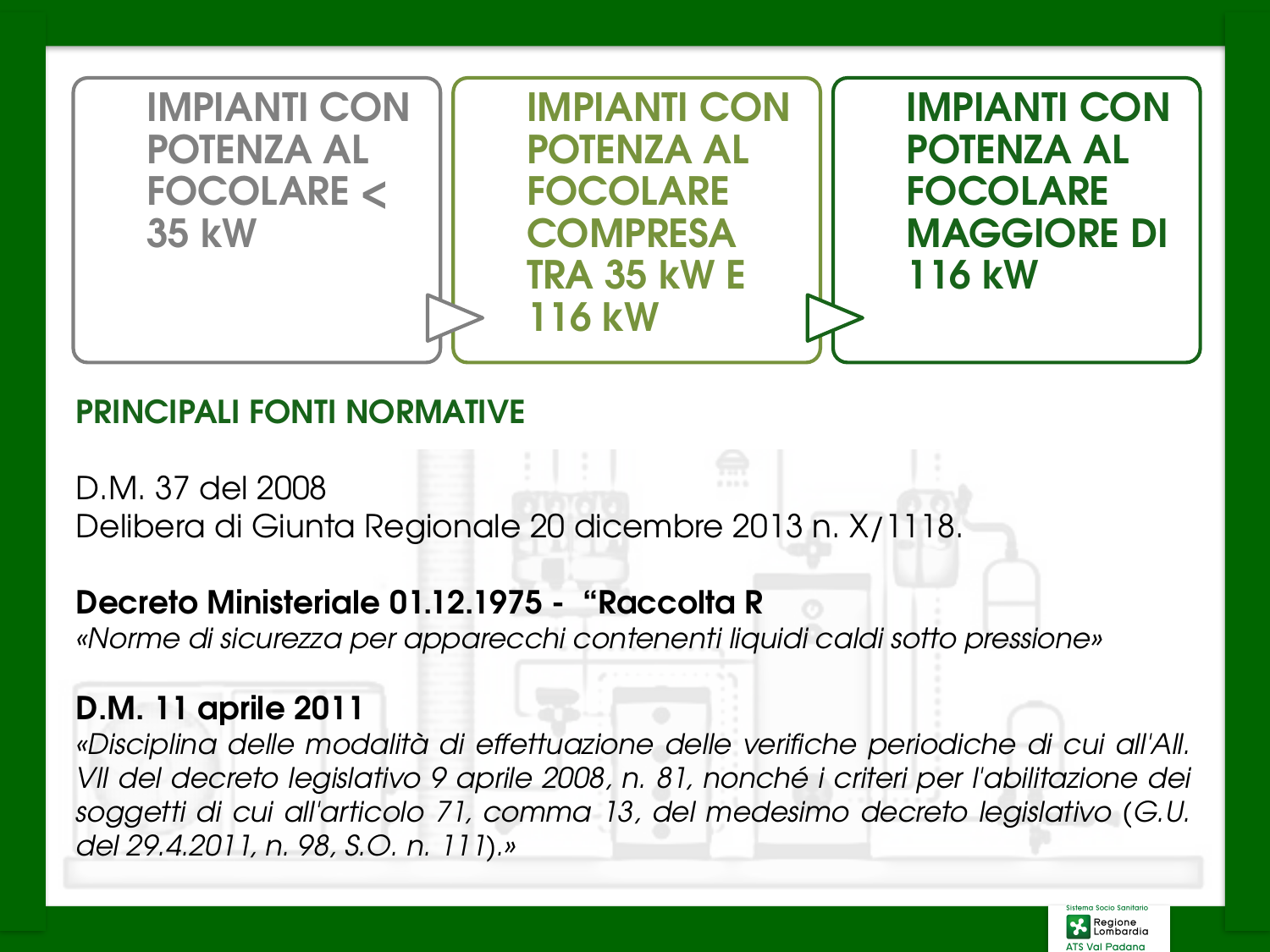

IMPIANTI CON POTENZA AL FOCOLARE < 35 kW

IMPIANTI CON POTENZA AL FOCOLARE COMPRESA TRA 35 kW E 116 kW

IMPIANTI CON POTENZA AL FOCOLARE MAGGIORE DI 116 kW
PRINCIPALI FONTI NORMATIVE

D.M. 37 del 2008
Delibera di Giunta Regionale 20 dicembre 2013 n. X/1118.

Decreto Ministeriale 01.12.1975 -  “Raccolta R
«Norme di sicurezza per apparecchi contenenti liquidi caldi sotto pressione»

D.M. 11 aprile 2011
«Disciplina delle modalità di effettuazione delle verifiche periodiche di cui all'All. VII del decreto legislativo 9 aprile 2008, n. 81, nonché i criteri per l'abilitazione dei soggetti di cui all'articolo 71, comma 13, del medesimo decreto legislativo (G.U. del 29.4.2011, n. 98, S.O. n. 111).»